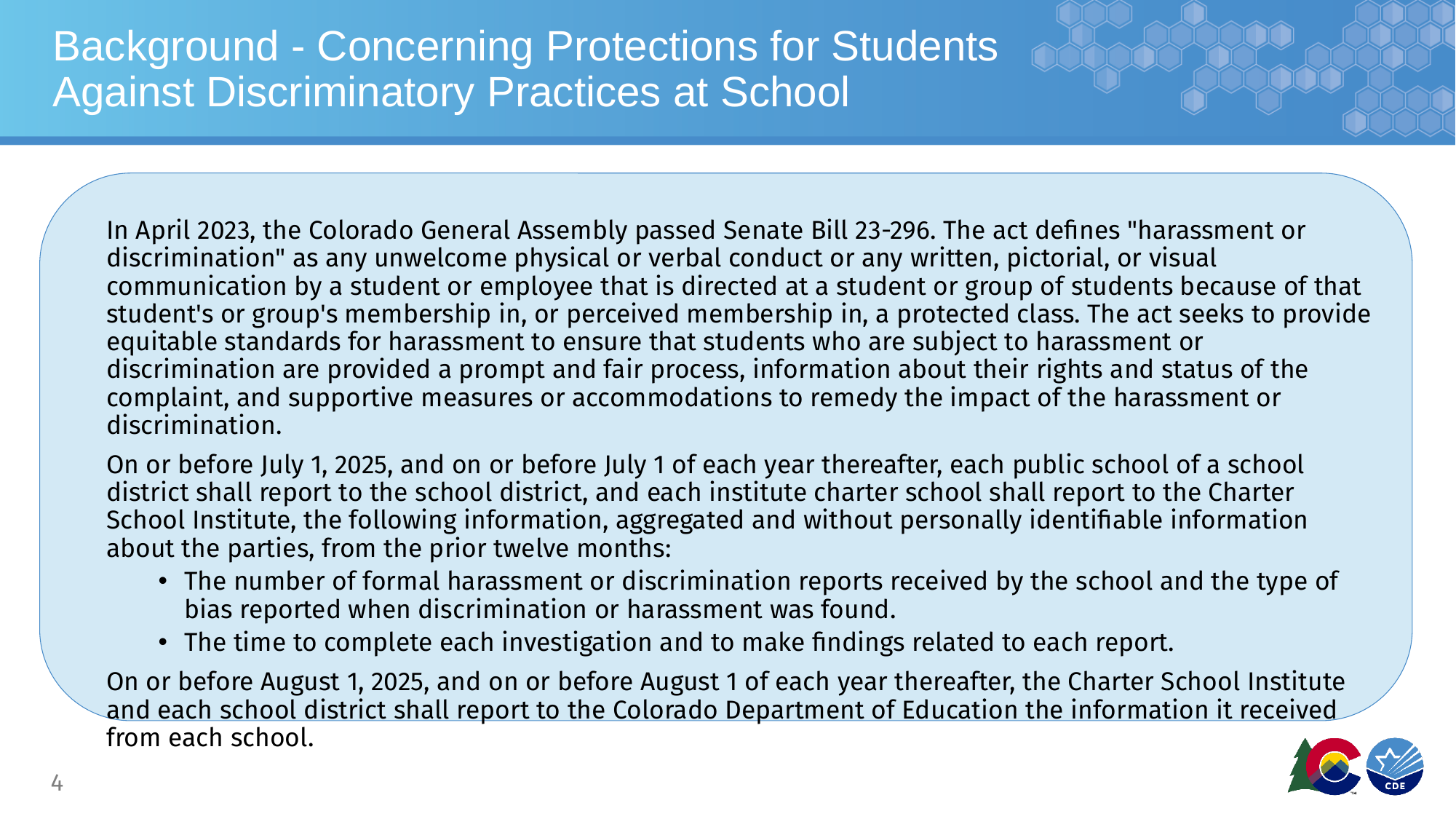

# Background - Concerning Protections for Students Against Discriminatory Practices at School

In April 2023, the Colorado General Assembly passed Senate Bill 23-296. The act defines "harassment or discrimination" as any unwelcome physical or verbal conduct or any written, pictorial, or visual communication by a student or employee that is directed at a student or group of students because of that student's or group's membership in, or perceived membership in, a protected class. The act seeks to provide equitable standards for harassment to ensure that students who are subject to harassment or discrimination are provided a prompt and fair process, information about their rights and status of the complaint, and supportive measures or accommodations to remedy the impact of the harassment or discrimination.
On or before July 1, 2025, and on or before July 1 of each year thereafter, each public school of a school district shall report to the school district, and each institute charter school shall report to the Charter School Institute, the following information, aggregated and without personally identifiable information about the parties, from the prior twelve months:
The number of formal harassment or discrimination reports received by the school and the type of bias reported when discrimination or harassment was found.
The time to complete each investigation and to make findings related to each report.
On or before August 1, 2025, and on or before August 1 of each year thereafter, the Charter School Institute and each school district shall report to the Colorado Department of Education the information it received from each school.

4